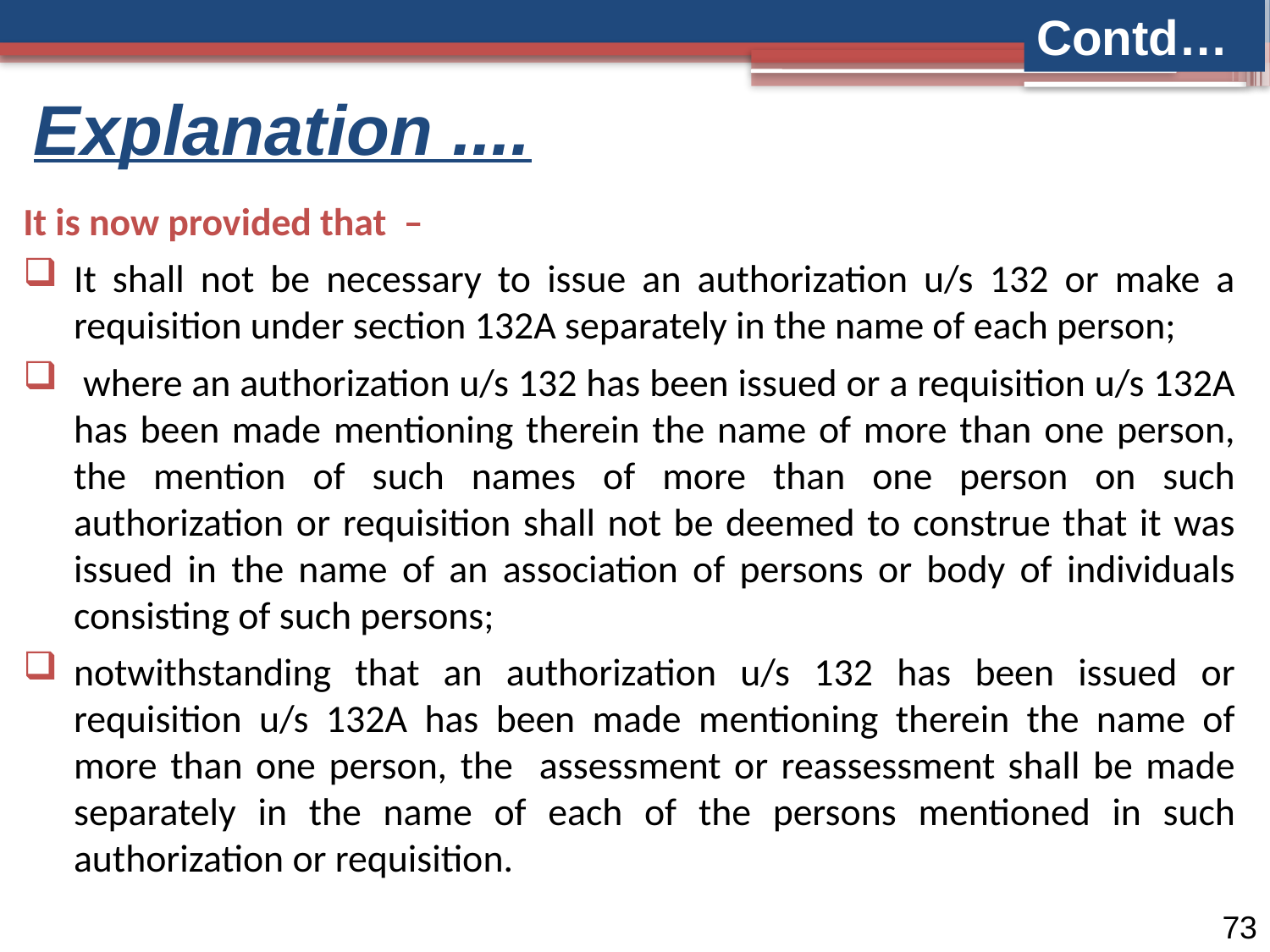

Contd…
# Explanation ....
It is now provided that  –
It shall not be necessary to issue an authorization u/s 132 or make a requisition under section 132A separately in the name of each person;
 where an authorization u/s 132 has been issued or a requisition u/s 132A has been made mentioning therein the name of more than one person, the mention of such names of more than one person on such authorization or requisition shall not be deemed to construe that it was issued in the name of an association of persons or body of individuals consisting of such persons;
notwithstanding that an authorization u/s 132 has been issued or requisition u/s 132A has been made mentioning therein the name of more than one person, the  assessment or reassessment shall be made separately in the name of each of the persons mentioned in such authorization or requisition.
73